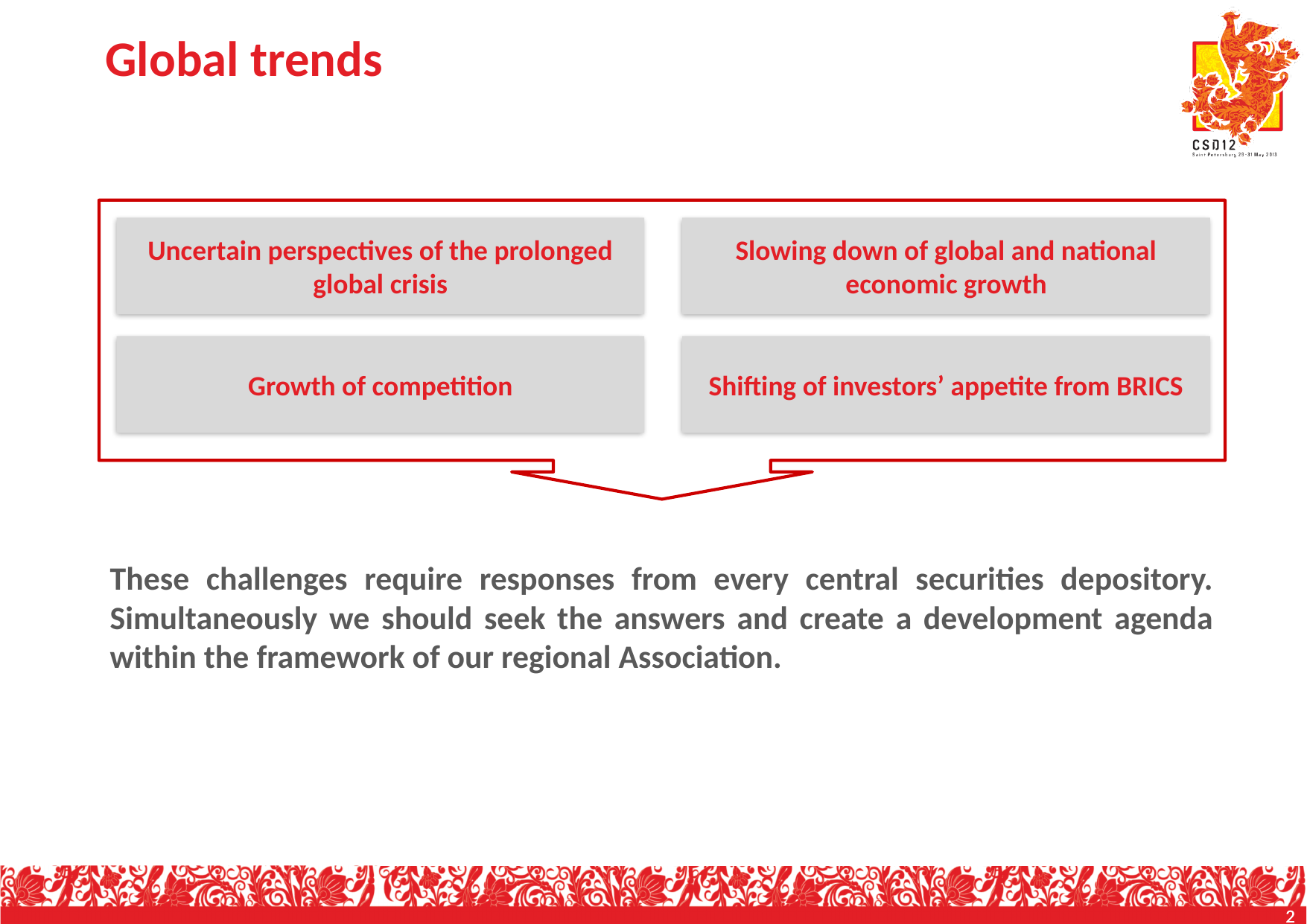

Global trends

Uncertain perspectives of the prolonged global crisis
Slowing down of global and national economic growth
Growth of competition
Shifting of investors’ appetite from BRICS
These challenges require responses from every central securities depository. Simultaneously we should seek the answers and create a development agenda within the framework of our regional Association.
2
2